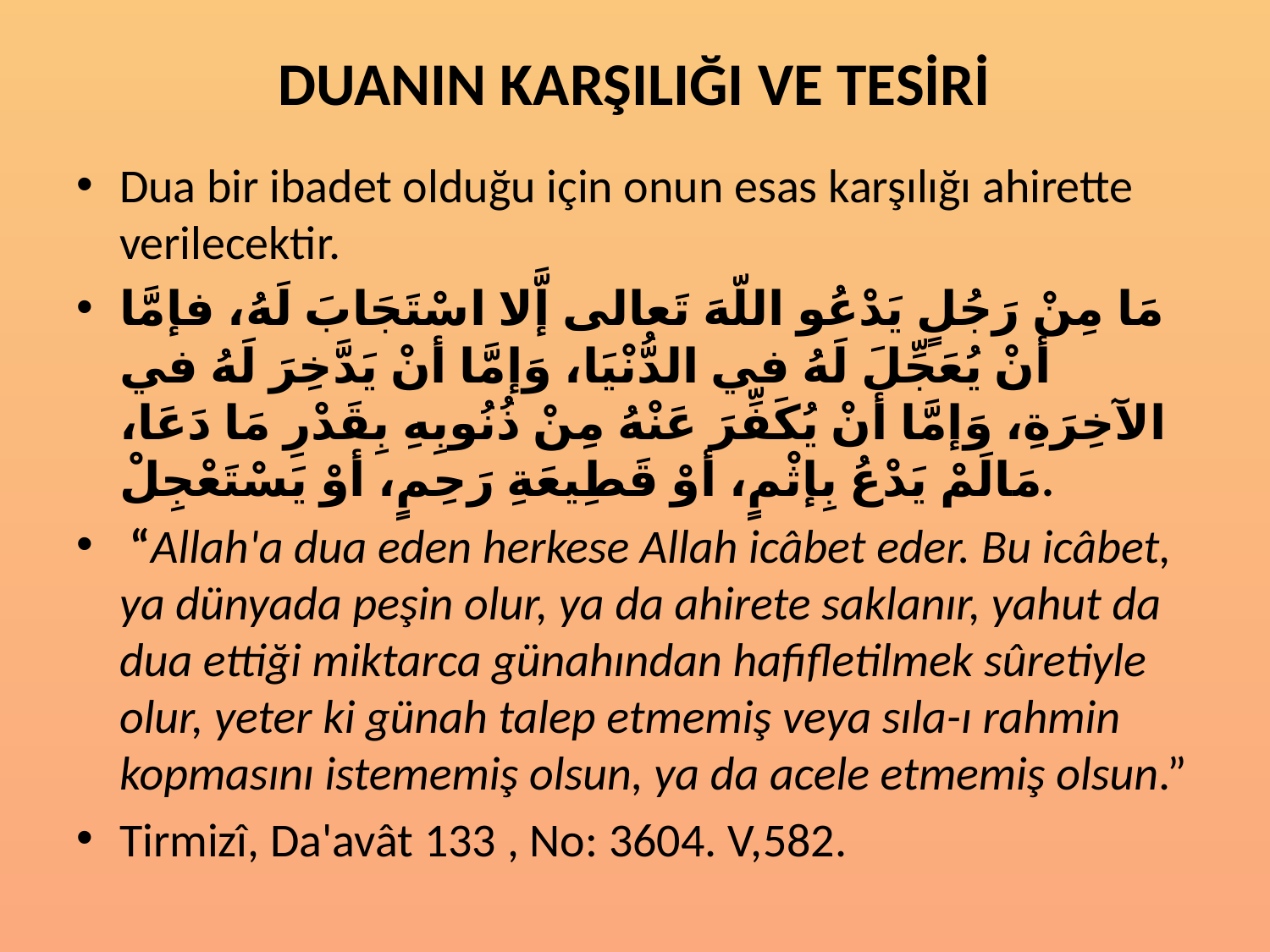

# DUANIN KARŞILIĞI VE TESİRİ
Dua bir ibadet olduğu için onun esas karşılığı ahirette verilecektir.
مَا مِنْ رَجُلٍ يَدْعُو اللّهَ تَعالى إَّﻻ اسْتَجَابَ لَهُ، فإمَّا أنْ يُعَجِّلَ لَهُ في الدُّنْيَا، وَإمَّا أنْ يَدَّخِرَ لَهُ في اﻵخِرَةِ، وَإمَّا أنْ يُكَفِّرَ عَنْهُ مِنْ ذُنُوبِهِ بِقَدْرِ مَا دَعَا، مَالَمْ يَدْعُ بِإثْمٍ، أوْ قَطِيعَةِ رَحِمٍ، أوْ يَسْتَعْجِلْ.
 “Allah'a dua eden herkese Allah icâbet eder. Bu icâbet, ya dünyada peşin olur, ya da ahirete saklanır, yahut da dua ettiği miktarca günahından hafifletilmek sûretiyle olur, yeter ki günah talep etmemiş veya sıla-ı rahmin kopmasını istememiş olsun, ya da acele etmemiş olsun.”
Tirmizî, Da'avât 133 , No: 3604. V,582.